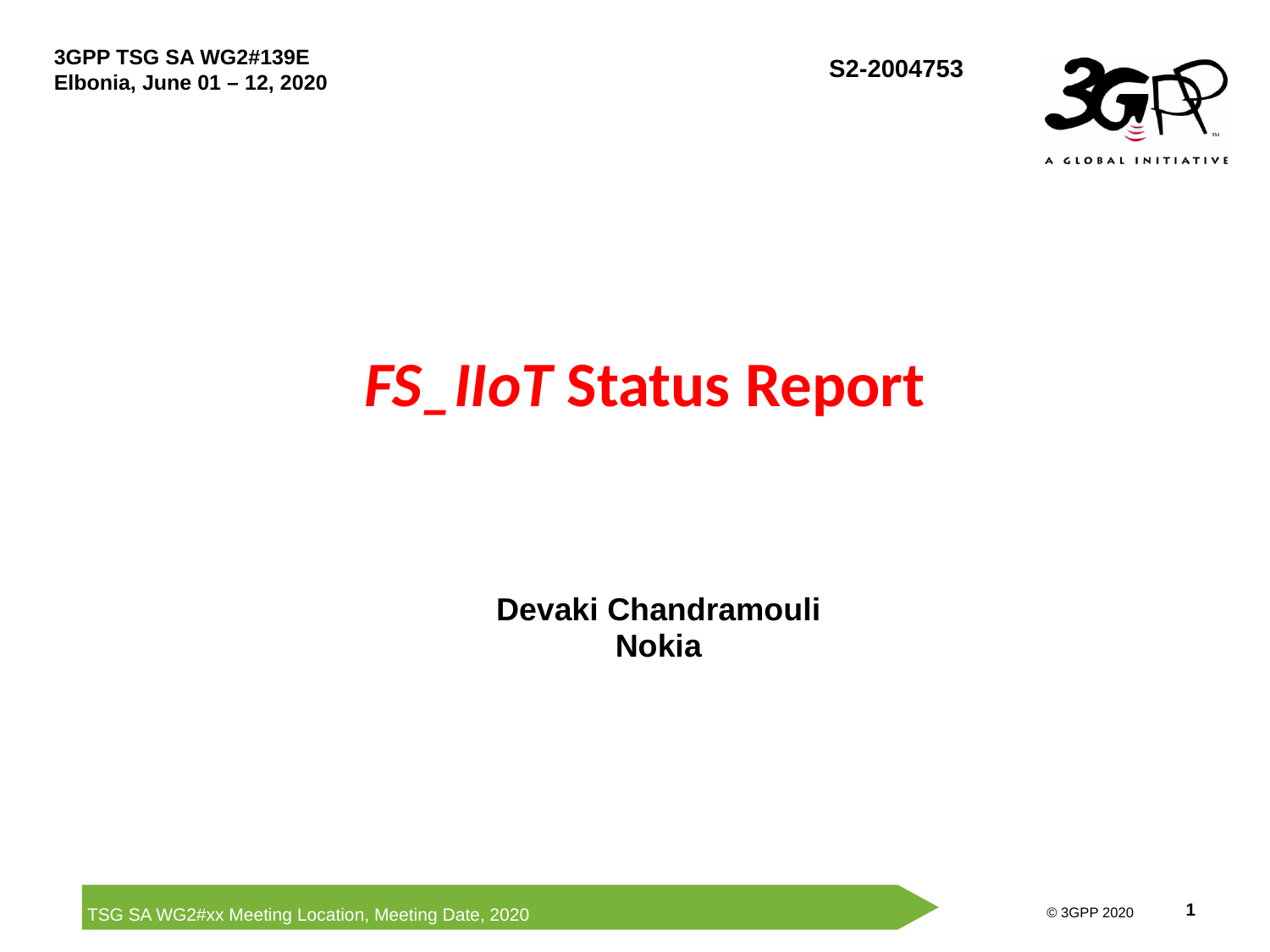

# FS_IIoT Status Report
Devaki Chandramouli
Nokia